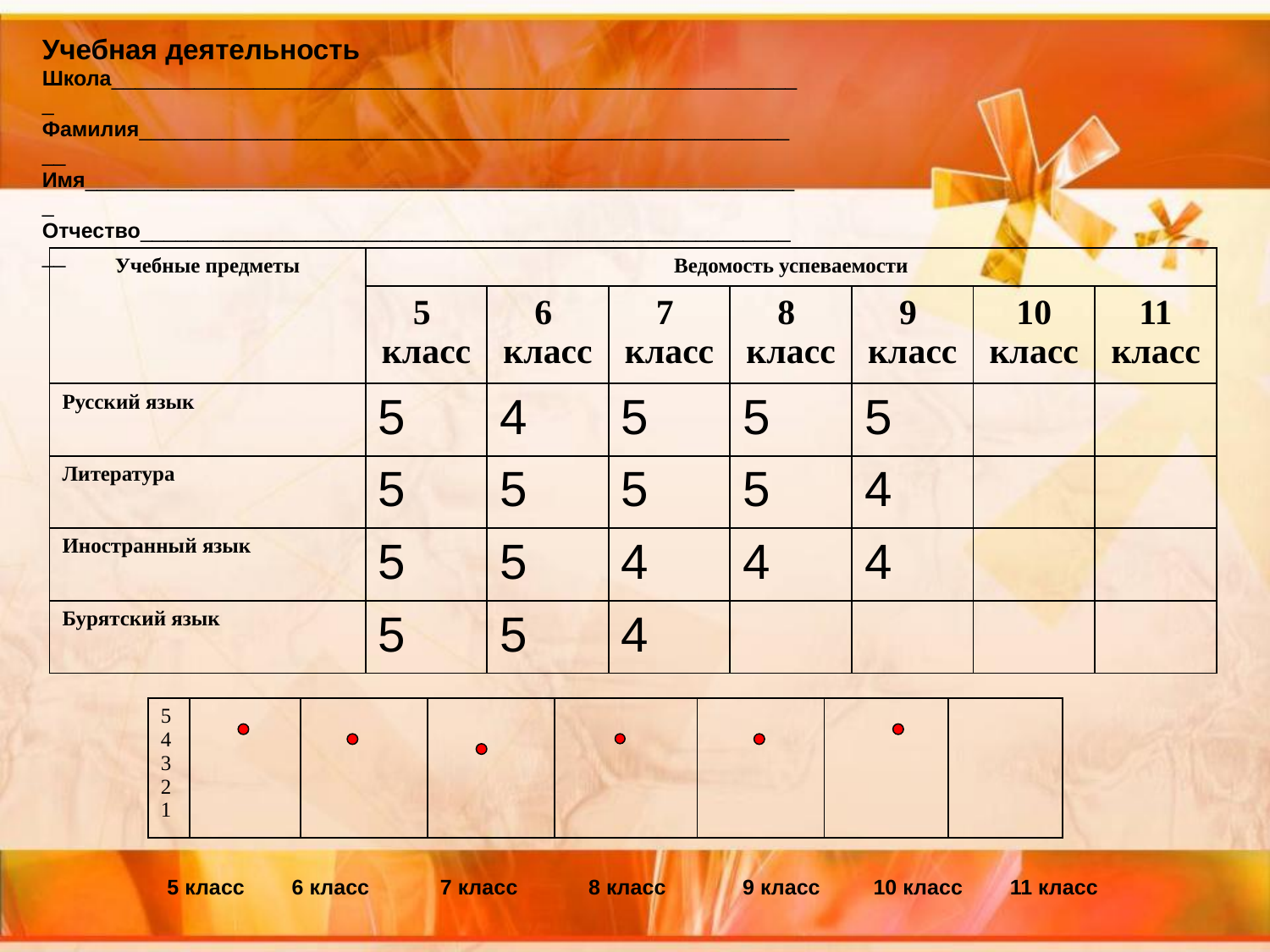

Учебная деятельность
Школа___________________________________________________________
Фамилия_________________________________________________________
Имя_____________________________________________________________
Отчество_________________________________________________________

| Учебные предметы | Ведомость успеваемости |  |  |  |  |  |  |
| --- | --- | --- | --- | --- | --- | --- | --- |
|  | 5 класс | 6 класс | 7 класс | 8 класс | 9 класс | 10 класс | 11 класс |
| Русский язык | 5 | 4 | 5 | 5 | 5 |  |  |
| Литература | 5 | 5 | 5 | 5 | 4 |  |  |
| Иностранный язык | 5 | 5 | 4 | 4 | 4 |  |  |
| Бурятский язык | 5 | 5 | 4 |  |  |  |  |
| 5 4 3 2 1 |  |  |  |  |  |  |  |
| --- | --- | --- | --- | --- | --- | --- | --- |

          5 класс        6 класс            7 класс            8 класс             9 класс         10 класс        11 класс